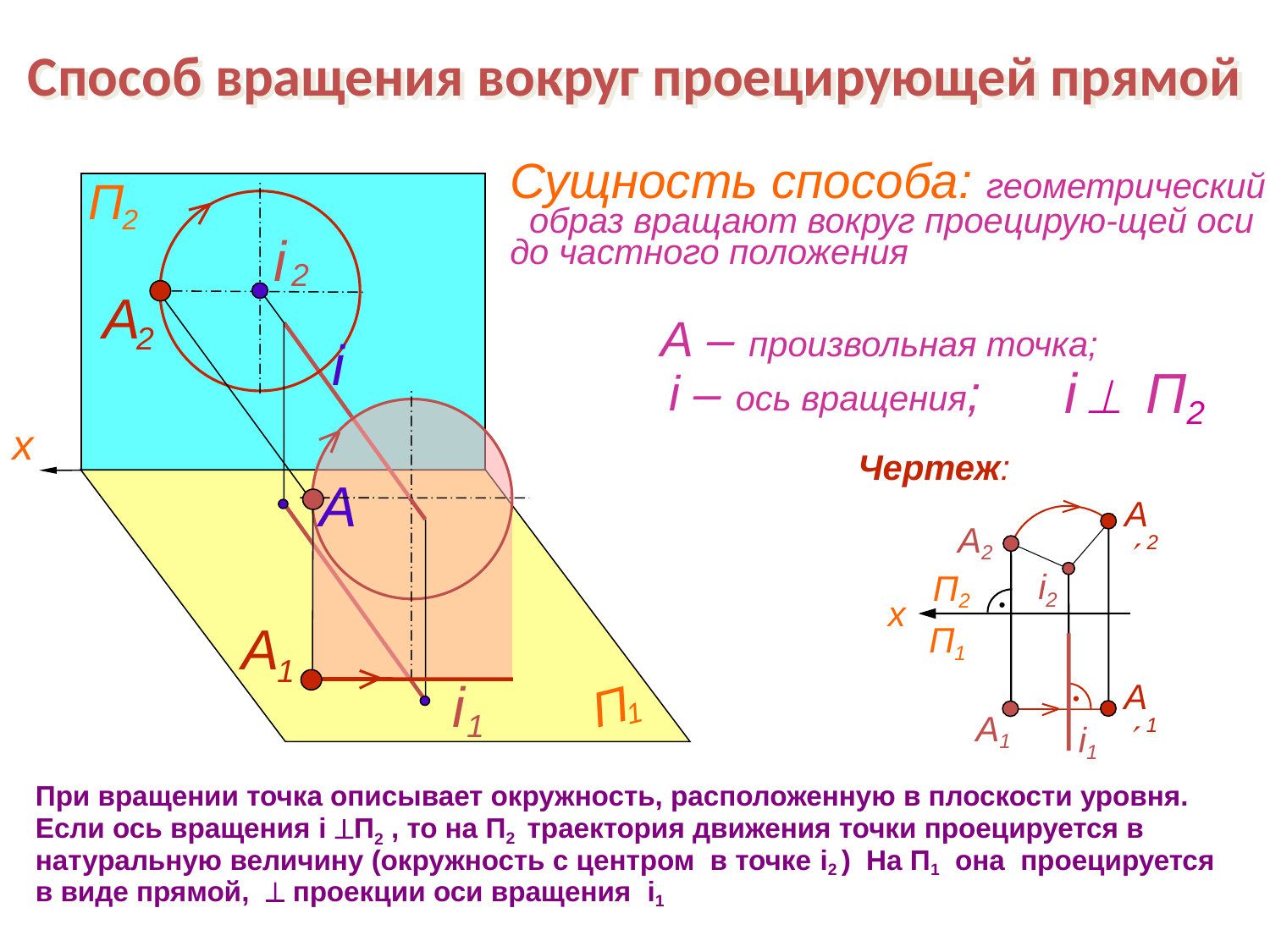

# Способ вращения вокруг проецирующей прямой
Сущность способа: геометрический     образ вращают вокруг проецирую-щей оси до частного положения
П
2

П
1

i
2
А
2

А – произвольная точка;
i

i ⊥ П2
i – ось вращения;

x

Чертеж:
A
А′
2

А2

i2
П2

x

П1

А1

i1

А′
1

А
1
i
1

При вращении точка описывает окружность, расположенную в плоскости уровня. Если ось вращения i ⊥П2 , то на П2  траектория движения точки проецируется в натуральную величину (окружность с центром  в точке i2 )  На П1  она  проецируется в виде прямой,  ⊥ проекции оси вращения  i1